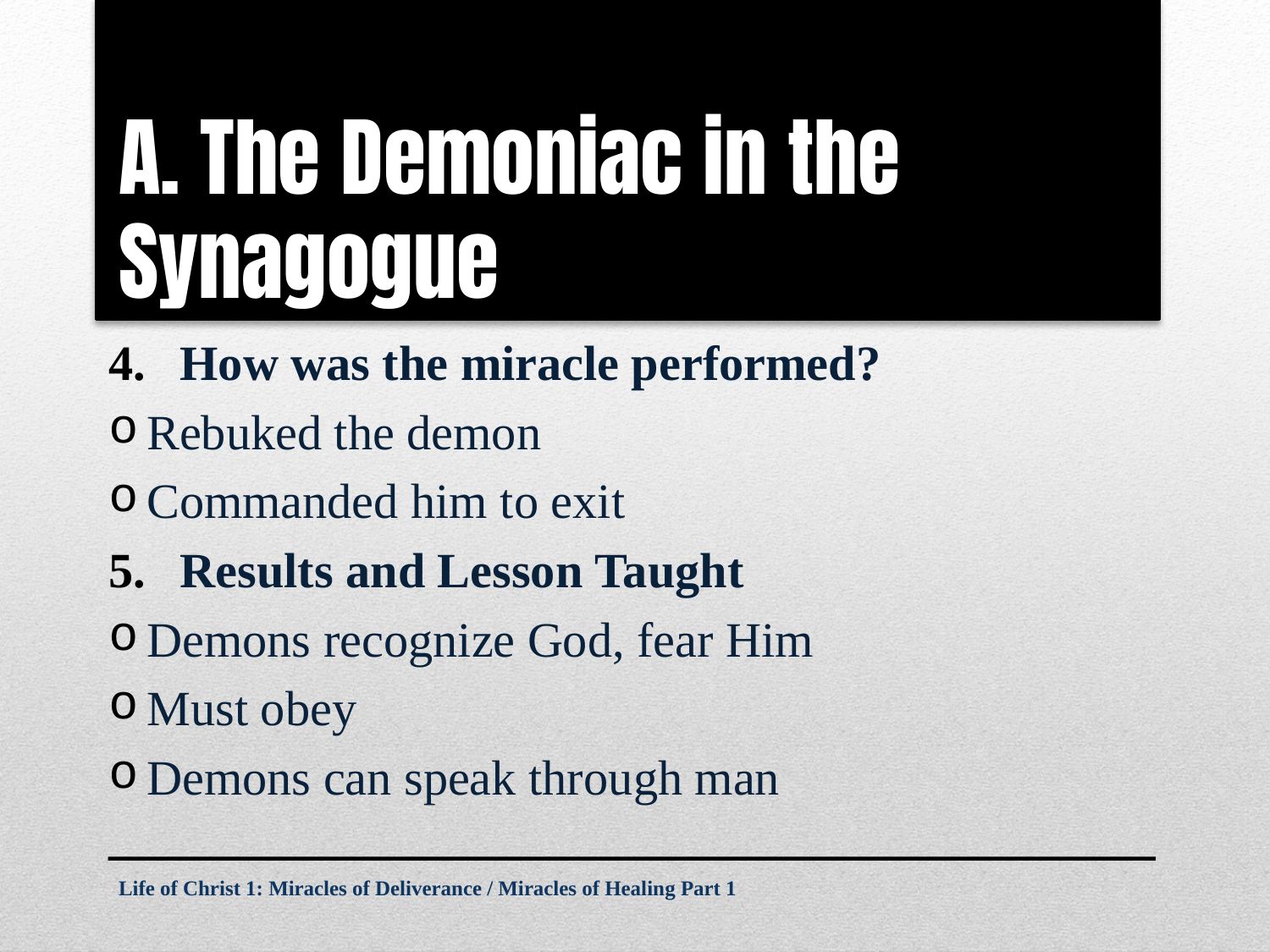

# A. The Demoniac in the Synagogue
How was the miracle performed?
Rebuked the demon
Commanded him to exit
Results and Lesson Taught
Demons recognize God, fear Him
Must obey
Demons can speak through man

Life of Christ 1: Miracles of Deliverance / Miracles of Healing Part 1